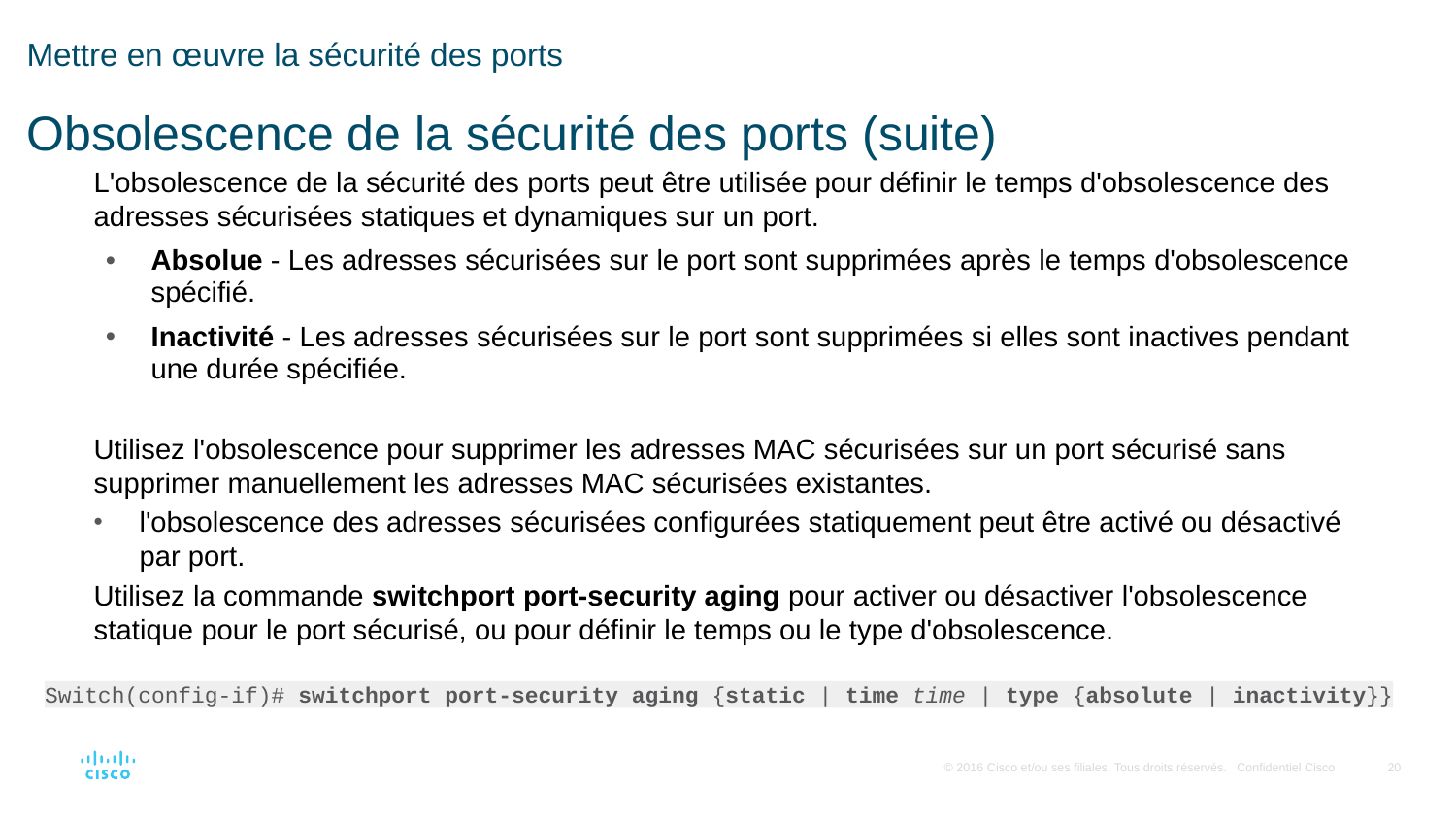

# Mettre en œuvre la sécurité des ports Obsolescence de la sécurité des ports (suite)
L'obsolescence de la sécurité des ports peut être utilisée pour définir le temps d'obsolescence des adresses sécurisées statiques et dynamiques sur un port.
Absolue - Les adresses sécurisées sur le port sont supprimées après le temps d'obsolescence spécifié.
Inactivité - Les adresses sécurisées sur le port sont supprimées si elles sont inactives pendant une durée spécifiée.

Utilisez l'obsolescence pour supprimer les adresses MAC sécurisées sur un port sécurisé sans supprimer manuellement les adresses MAC sécurisées existantes.
l'obsolescence des adresses sécurisées configurées statiquement peut être activé ou désactivé par port.
Utilisez la commande switchport port-security aging pour activer ou désactiver l'obsolescence statique pour le port sécurisé, ou pour définir le temps ou le type d'obsolescence.

Switch(config-if)# switchport port-security aging {static | time time | type {absolute | inactivity}}